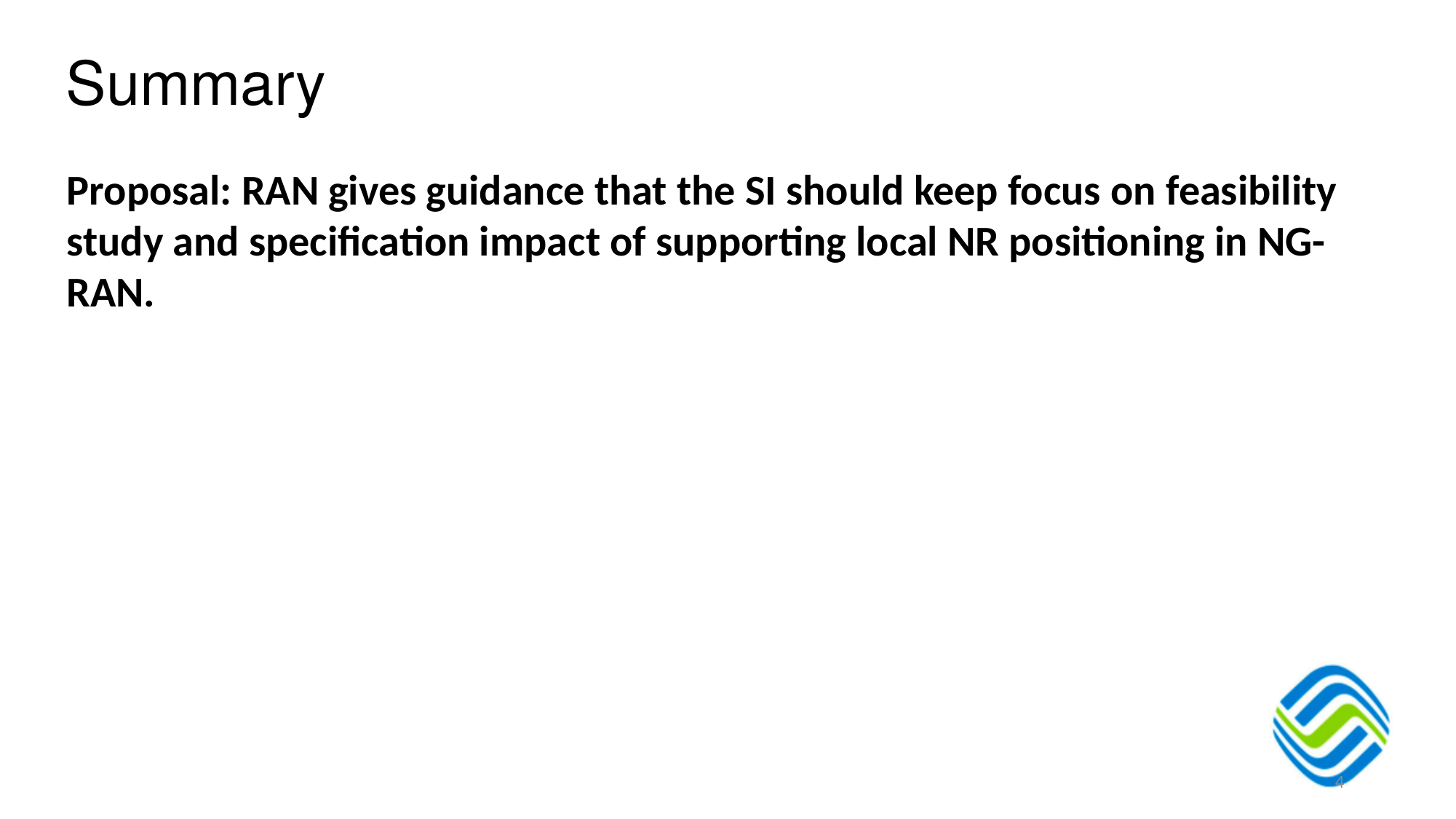

Summary
Proposal: RAN gives guidance that the SI should keep focus on feasibility study and specification impact of supporting local NR positioning in NG-RAN.
4